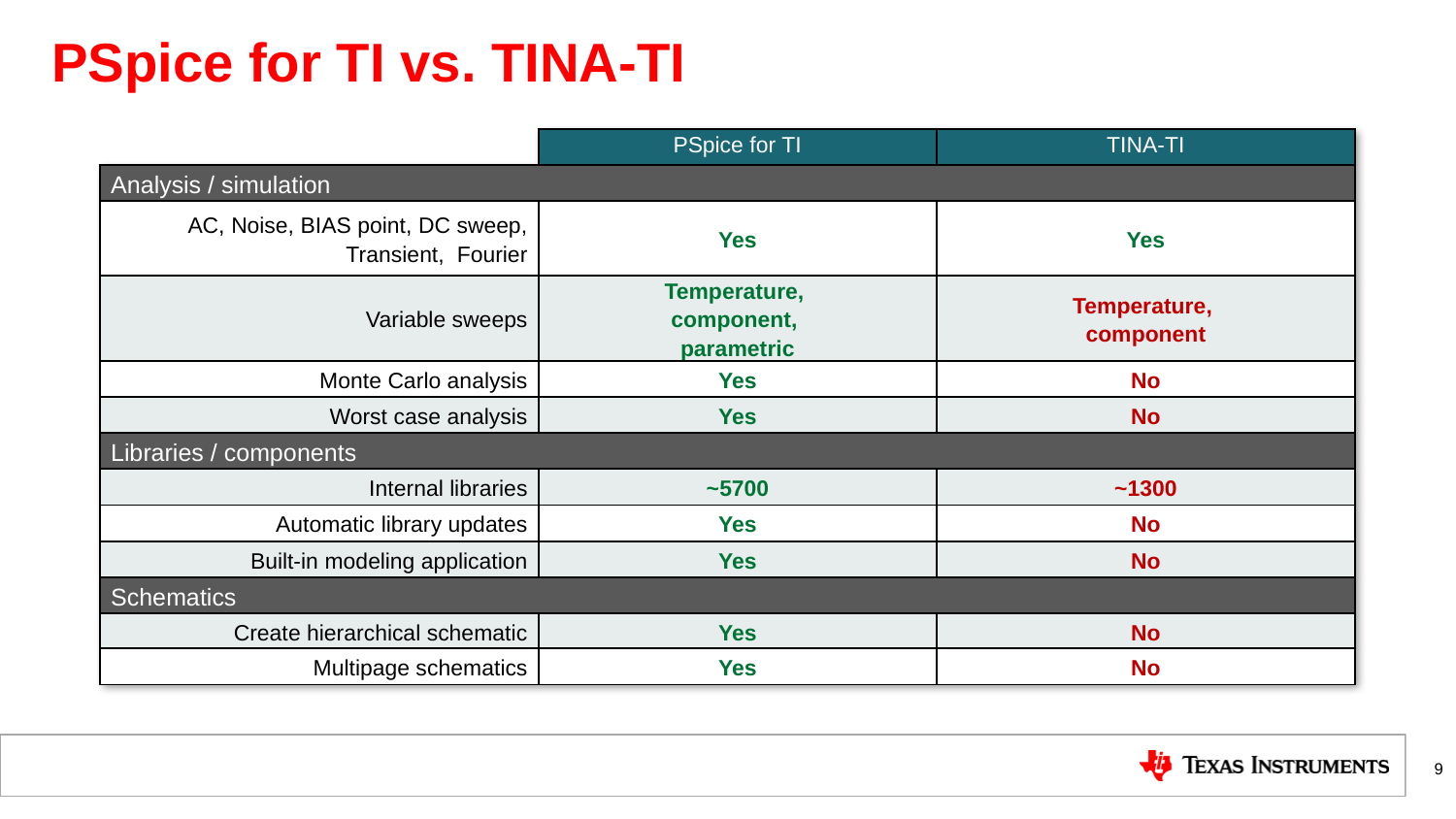

# PSpice for TI vs. TINA-TI
|  | PSpice for TI | TINA-TI |
| --- | --- | --- |
| Analysis / simulation |  |  |
| AC, Noise, BIAS point, DC sweep, Transient, Fourier | Yes | Yes |
| Variable sweeps | Temperature, component, parametric | Temperature, component |
| Monte Carlo analysis | Yes | No |
| Worst case analysis | Yes | No |
| Libraries / components |  |  |
| Internal libraries | ~5700 | ~1300 |
| Automatic library updates | Yes | No |
| Built-in modeling application | Yes | No |
| Schematics |  |  |
| Create hierarchical schematic | Yes | No |
| Multipage schematics | Yes | No |
9